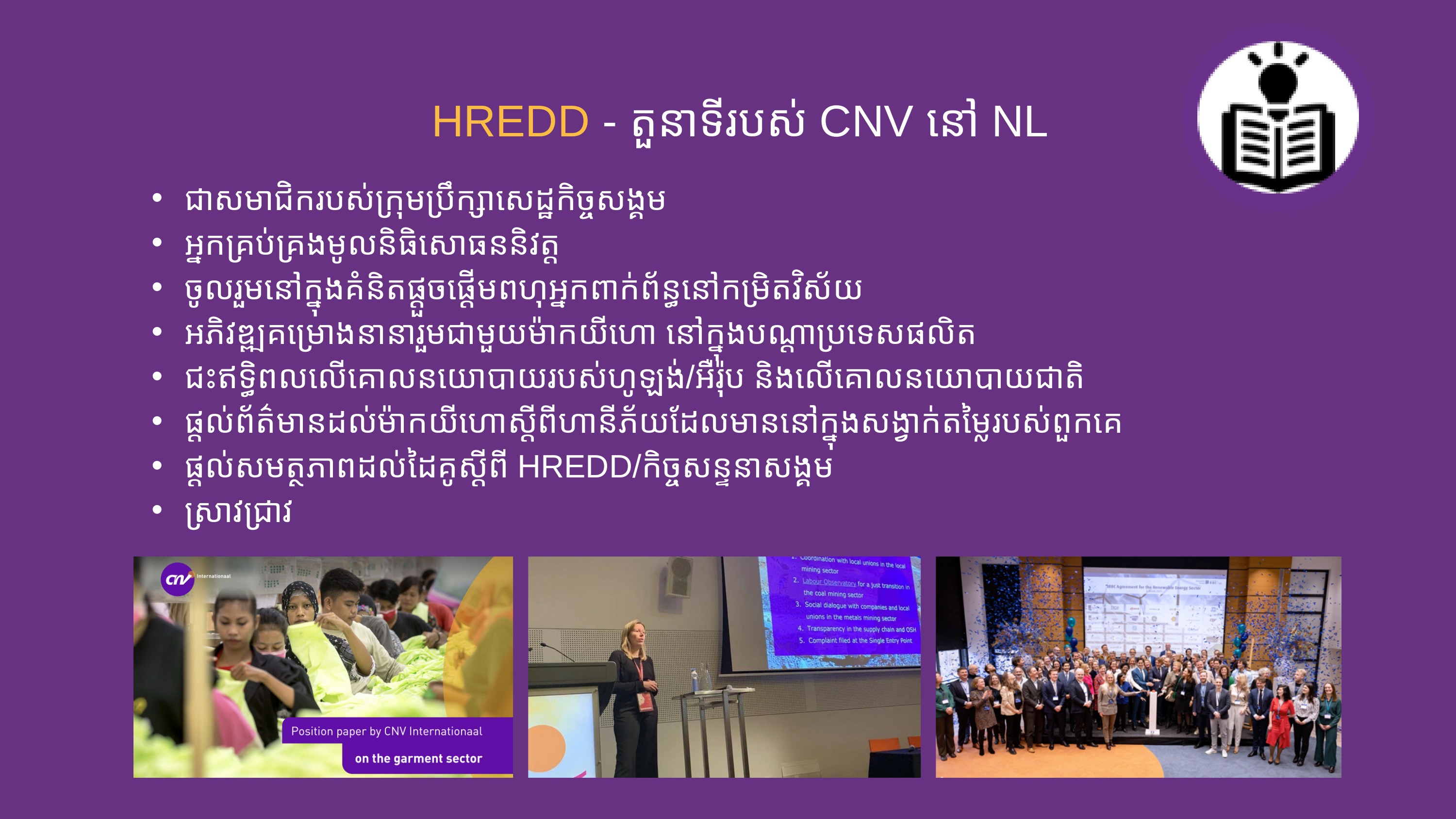

HREDD - តួនាទីរបស់​ CNV នៅ NL
ជាសមាជិក​របស់ក្រុមប្រឹក្សាសេដ្ឋកិច្ចសង្គម
អ្នកគ្រប់គ្រង​មូលនិធិ​សោធននិវត្ត ​
ចូលរួម​នៅក្នុង​គំនិតផ្ដួចផ្ដើម​ពហុអ្នក​ពាក់ព័ន្ធ​នៅកម្រិតវិស័យ ​
អភិវឌ្ឍ​គម្រោង​នានា​រួមជាមួយ​ម៉ាកយីហោ នៅ​ក្នុង​បណ្ដាប្រទេស​ផលិត
ជះឥទ្ធិពល​លើគោលនយោបាយរបស់​ហូឡង់/អឺរ៉ុប និង​លើ​គោលនយោបាយ​ជាតិ
ផ្ដល់ព័ត៌មាន​ដល់ម៉ាកយីហោ​ស្ដីពី​ហានីភ័យ​ដែលមាន​នៅក្នុង​សង្វាក់តម្លៃ​របស់​ពួកគេ ​
ផ្ដល់សមត្ថភាព​ដល់ដៃគូ​ស្ដីពី HREDD/កិច្ចសន្ទនាសង្គម ​
ស្រាវជ្រាវ ​